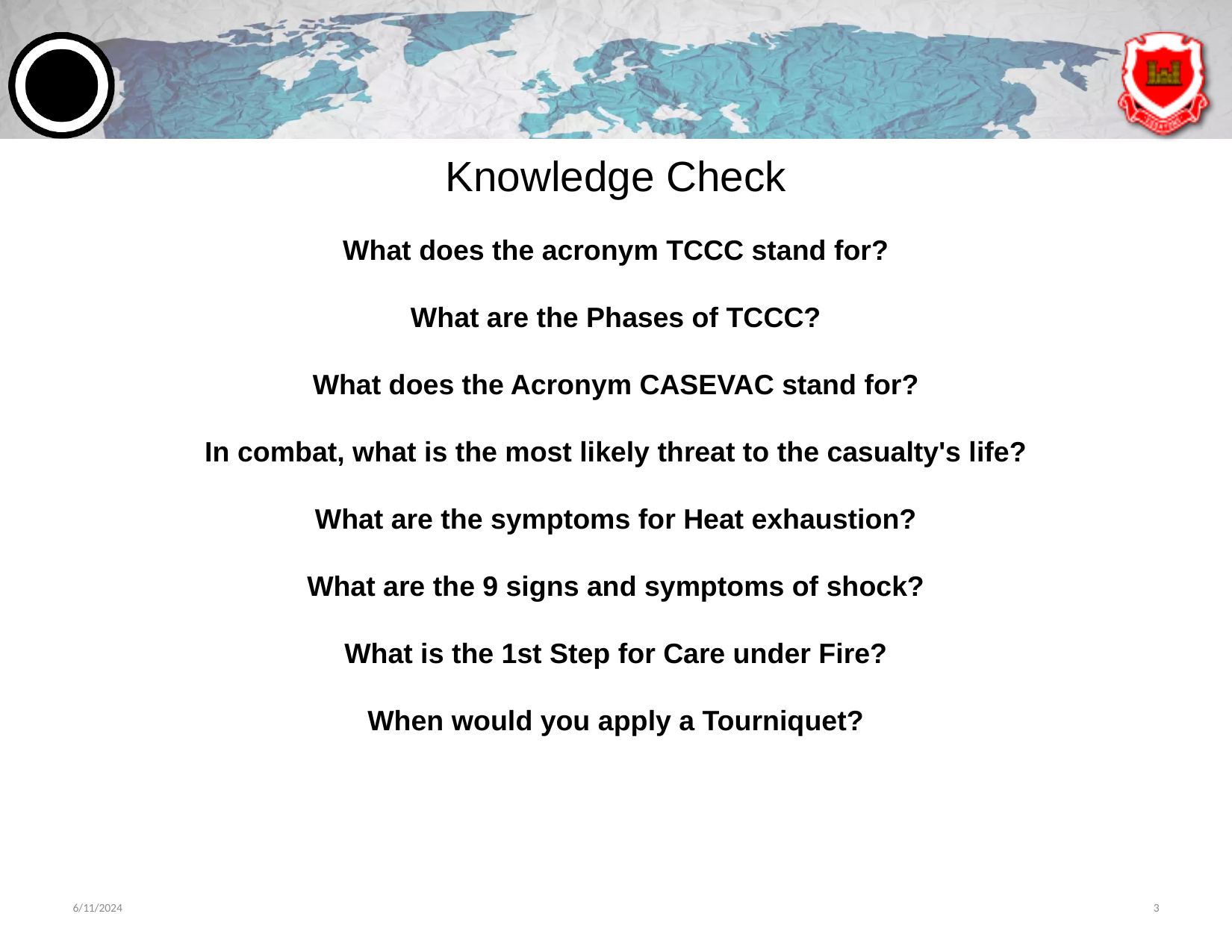

# Knowledge Check
What does the acronym TCCC stand for?

What are the Phases of TCCC?

What does the Acronym CASEVAC stand for?

In combat, what is the most likely threat to the casualty's life?

What are the symptoms for Heat exhaustion?

What are the 9 signs and symptoms of shock?

What is the 1st Step for Care under Fire?

When would you apply a Tourniquet?
6/11/2024
3